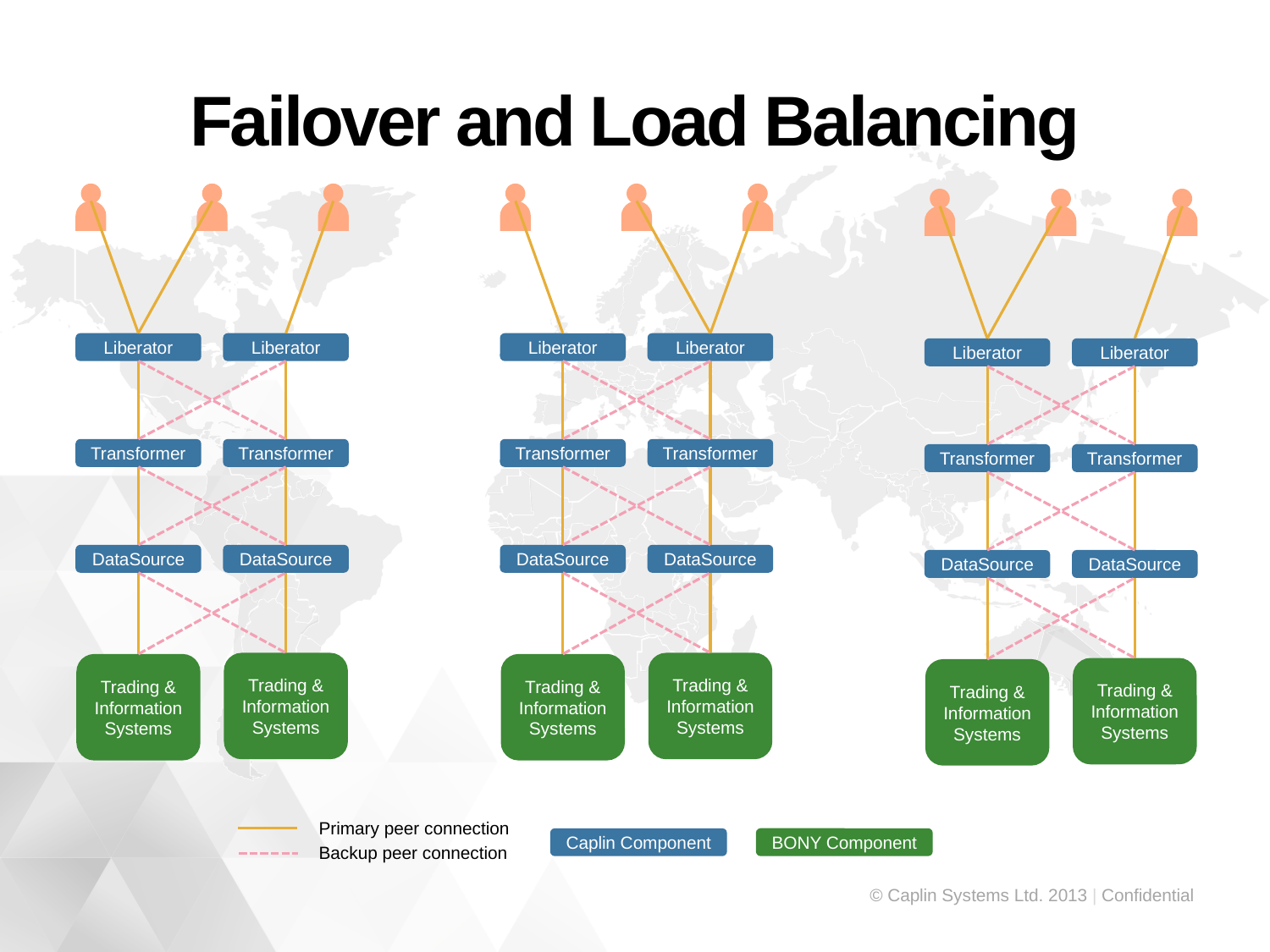

# Failover and Load Balancing

Liberator
Liberator
Transformer
Transformer
DataSource
DataSource
Trading & Information Systems
Trading & Information Systems

Liberator
Liberator
Transformer
Transformer
DataSource
DataSource
Trading & Information Systems
Trading & Information Systems

Liberator
Liberator
Transformer
Transformer
DataSource
DataSource
Trading & Information Systems
Trading & Information Systems
Primary peer connection
BONY Component
Caplin Component
Backup peer connection